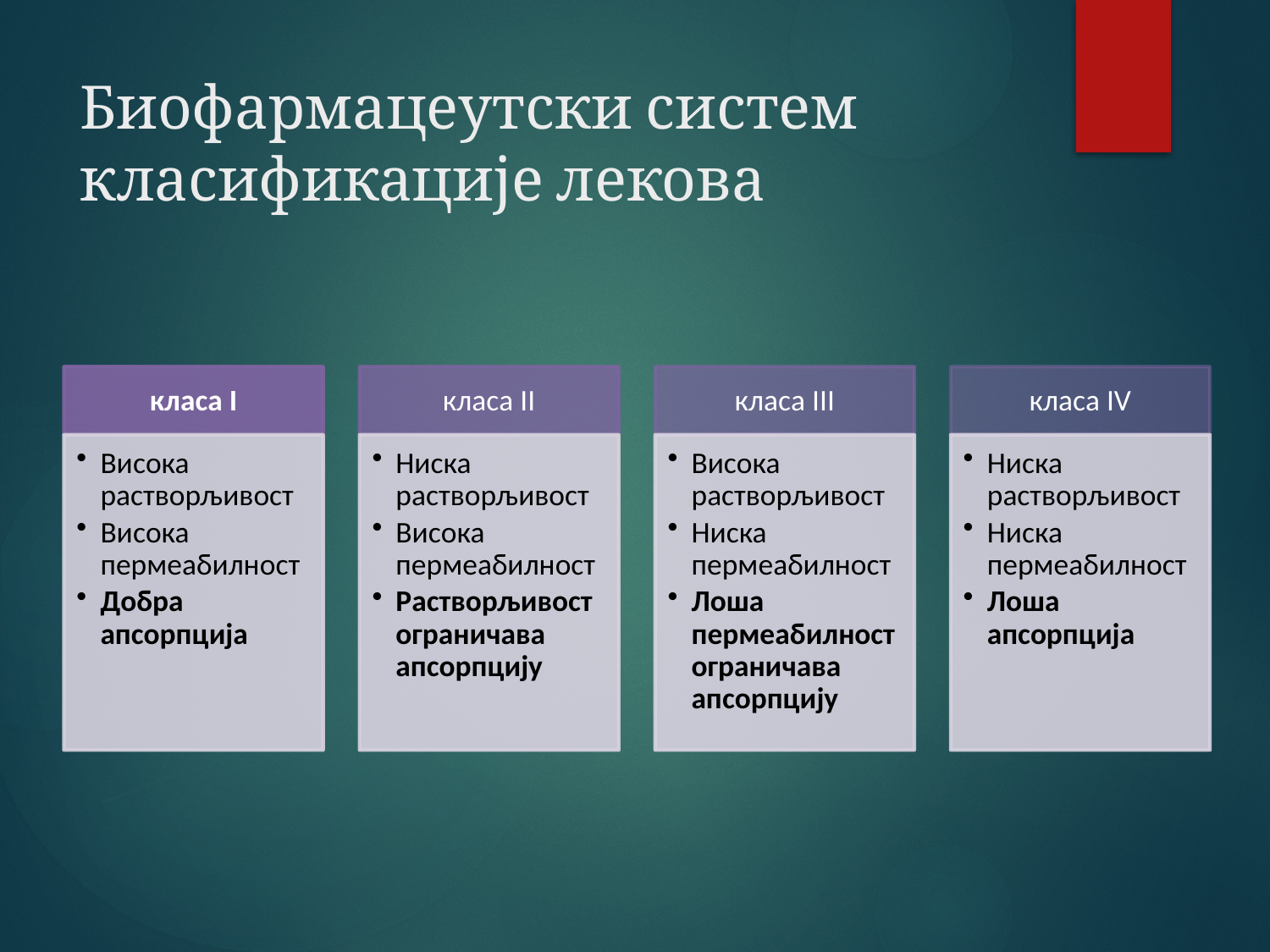

# Биофармацеутски систем класификације лекова
класа I
Висока растворљивост
Висока пермеабилност
Добра апсорпција
класа II
Ниска растворљивост
Висока пермеабилност
Растворљивост ограничава апсорпцију

класа III
Висока растворљивост
Ниска пермеабилност
Лоша пермеабилност ограничава апсорпцију
класа IV
Ниска растворљивост
Ниска пермеабилност
Лоша апсорпција